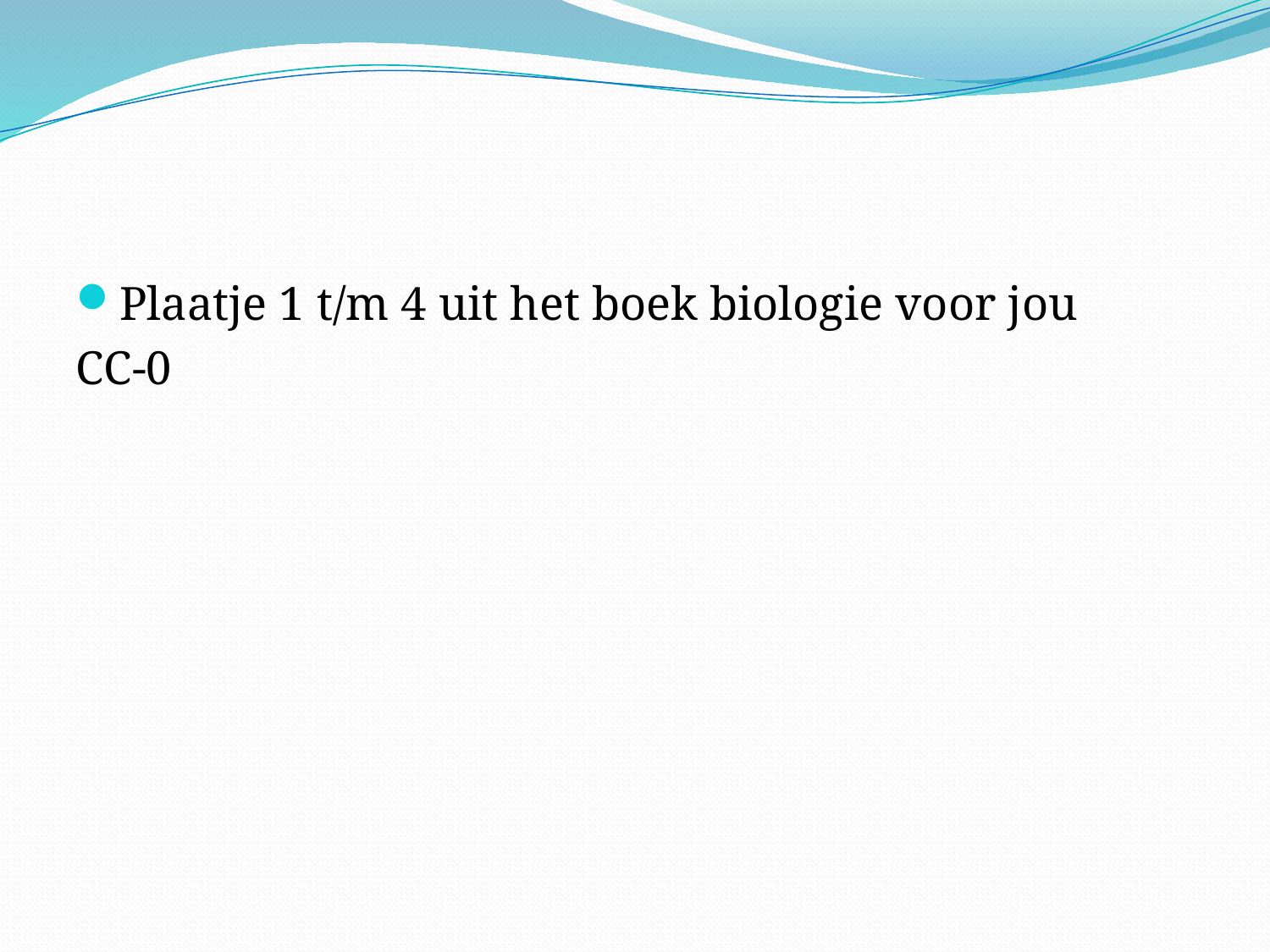

#
Plaatje 1 t/m 4 uit het boek biologie voor jou
CC-0